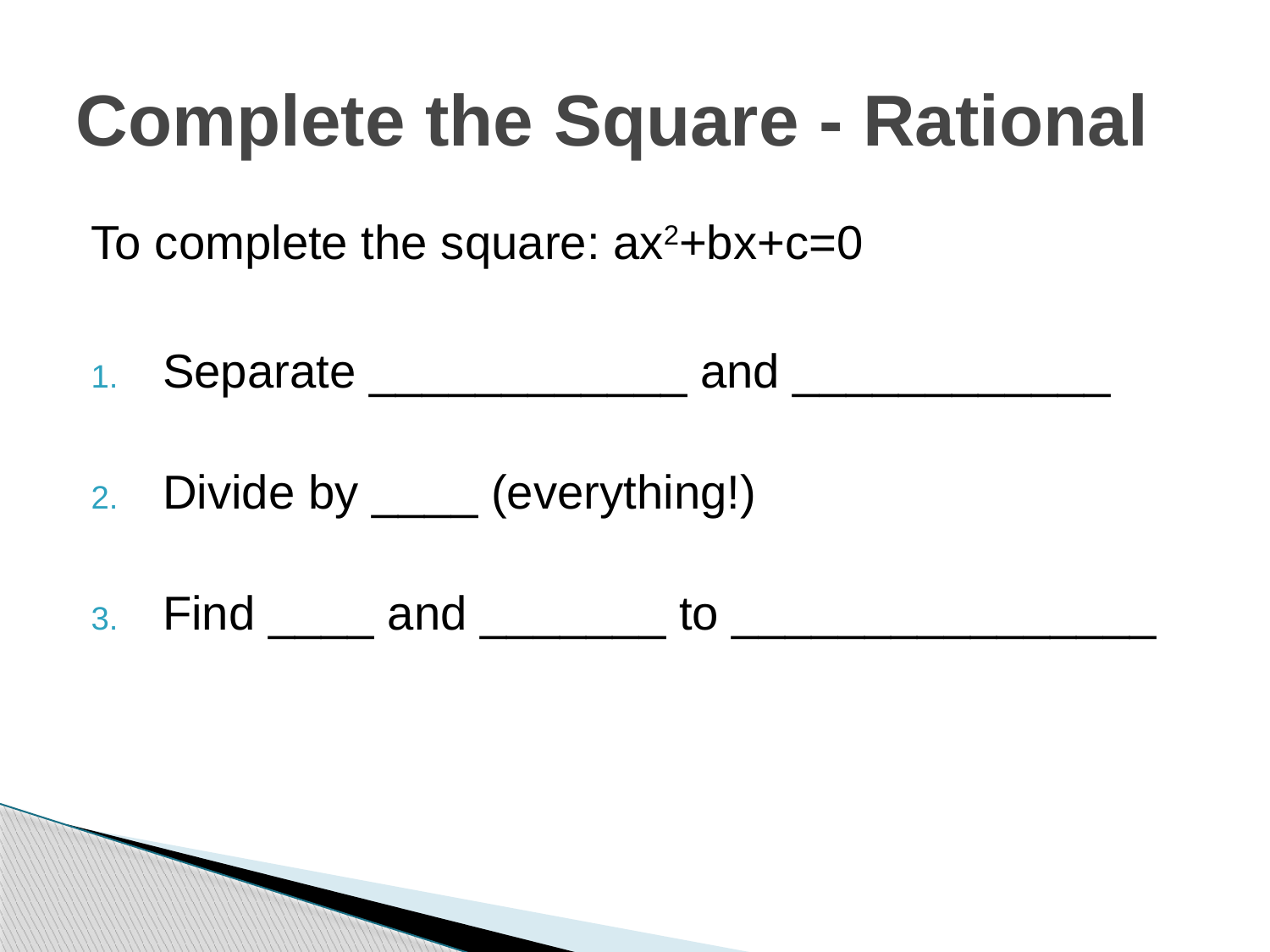

# Complete the Square - Rational
To complete the square: ax2+bx+c=0

Separate ____________ and ____________
Divide by ____ (everything!)
Find ____ and _______ to ________________